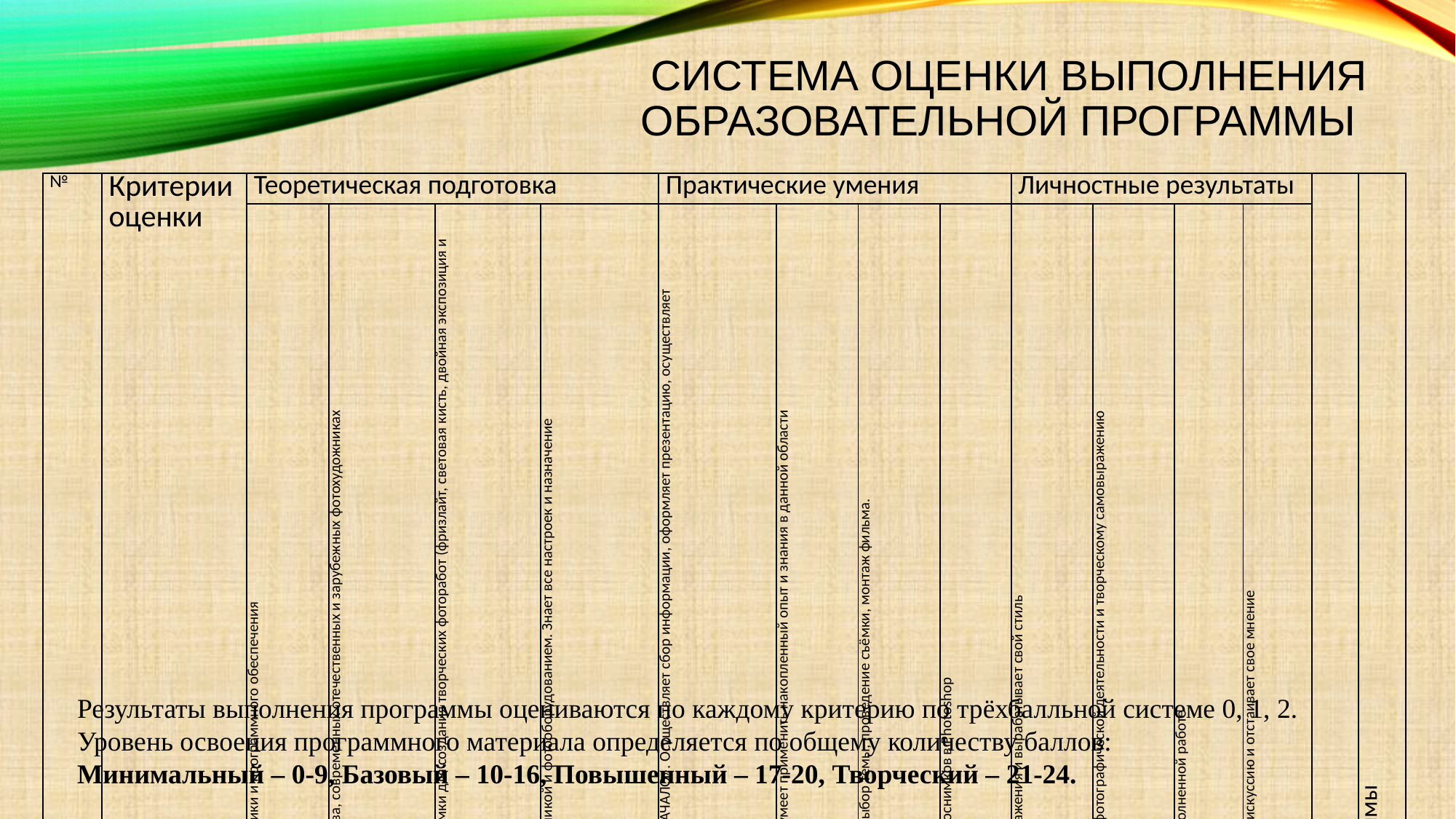

Система оценки выполнения образовательной программы
| № | Критерии оценки | Теоретическая подготовка |  |  |  | Практические умения |  |  |  | Личностные результаты |  |  |  | Общее количество баллов | Уровень освоения программы |
| --- | --- | --- | --- | --- | --- | --- | --- | --- | --- | --- | --- | --- | --- | --- | --- |
|  |  | Имеет представления о новинках фототехники и программного обеспечения | Владеет знаниями об истории фотоискусства, современных отечественных и зарубежных фотохудожниках | Владеет особыми приёмами, техникой съёмки для создания творческих фоторабот (фризлайт, световая кисть, двойная экспозиция и др) | Грамото и уверенно обращается с фототехникой и фотооборудованием. Знает все настроек и назначение | Проявляет активность в работе над КТП «НАЧАЛО». Осуществляет сбор информации, оформляет презентацию, осуществляет фотосъёмку | Грамотно проводит репортажную съемку, умеет применить накопленный опыт и знания в данной области | Создание фотофильма. Самостоятельный выбор темы, проведение съёмки, монтаж фильма. | Уверенно владеет техникой обработки фотоснимков в Photoshop | Проявляет индивидуальную манеру изображения и вырабатывает свой стиль | Устойчивая мотивация к самостоятельной фотографической деятельности и творческому самовыражению | Анализирует и критически относится к выполненной работе | Умеет владеть сложной ситуацией, ведёт дискуссию и отстаивает свое мнение |  |  |
|  | Формы аттестации | Опрос | Презентация | Портфолио | Тест | Презентация | Портфолио | Презентация | Контрольное задание | Наблюдение | Наблюдение | Наблюдение | Наблюдение |  |  |
| 1 | ФИ учащихся |  |  |  |  |  |  |  |  |  |  |  |  |  |  |
Результаты выполнения программы оцениваются по каждому критерию по трёхбалльной системе 0, 1, 2.
Уровень освоения программного материала определяется по общему количеству баллов:
Минимальный – 0-9, Базовый – 10-16, Повышенный – 17-20, Творческий – 21-24.